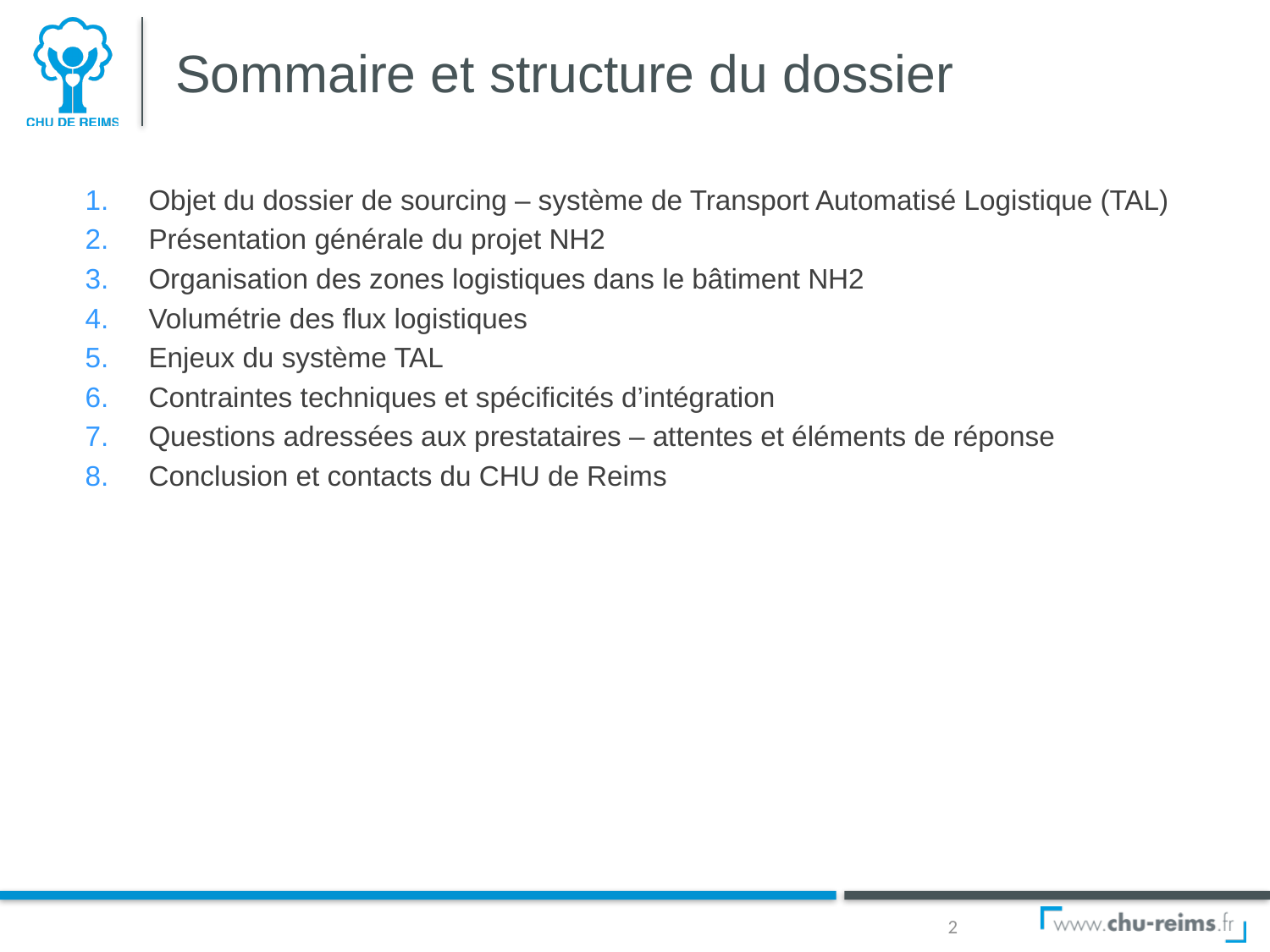

# Sommaire et structure du dossier
Objet du dossier de sourcing – système de Transport Automatisé Logistique (TAL)
Présentation générale du projet NH2
Organisation des zones logistiques dans le bâtiment NH2
Volumétrie des flux logistiques
Enjeux du système TAL
Contraintes techniques et spécificités d’intégration
Questions adressées aux prestataires – attentes et éléments de réponse
Conclusion et contacts du CHU de Reims

2